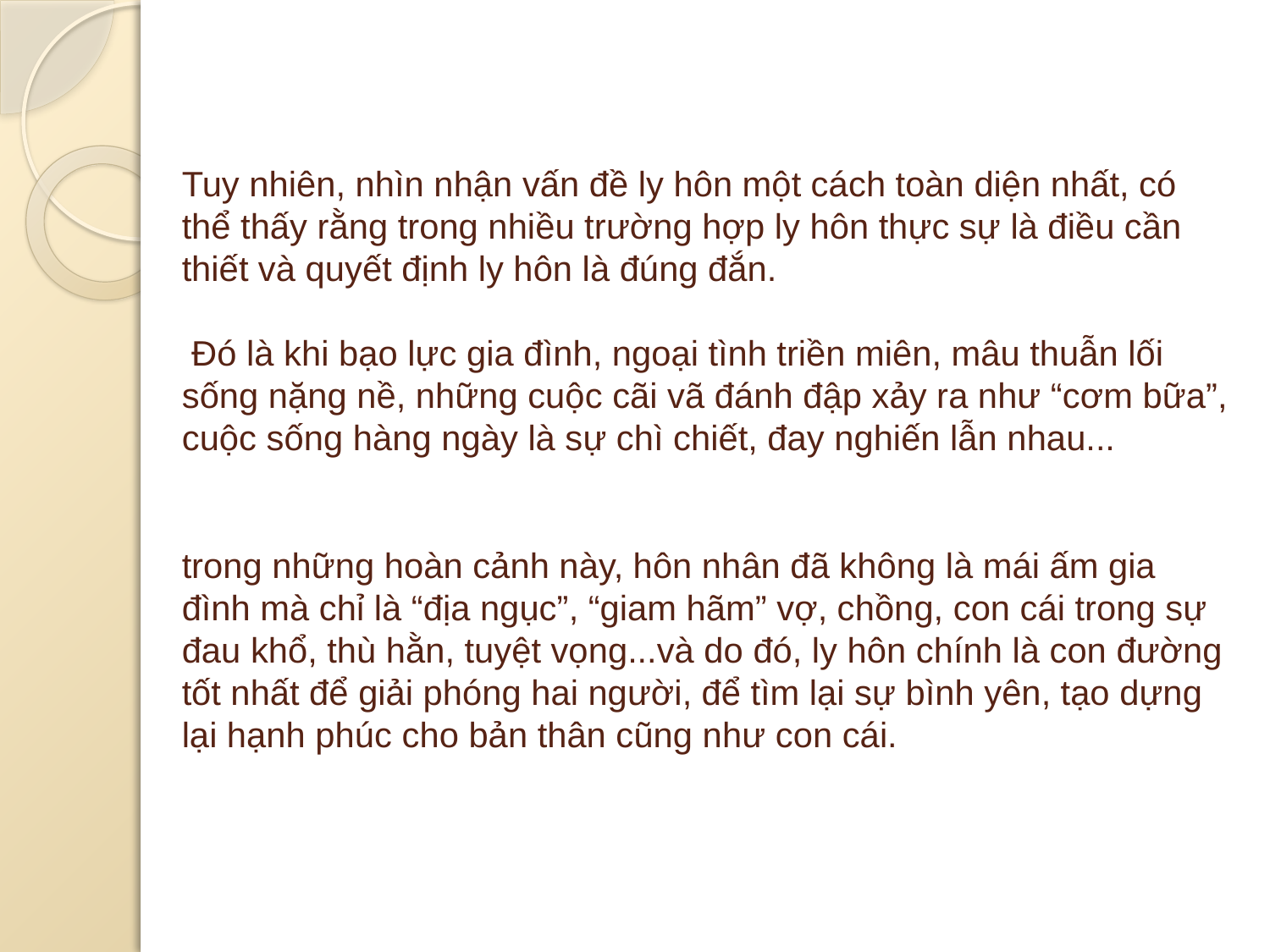

# Tuy nhiên, nhìn nhận vấn đề ly hôn một cách toàn diện nhất, có thể thấy rằng trong nhiều trường hợp ly hôn thực sự là điều cần thiết và quyết định ly hôn là đúng đắn. Đó là khi bạo lực gia đình, ngoại tình triền miên, mâu thuẫn lối sống nặng nề, những cuộc cãi vã đánh đập xảy ra như “cơm bữa”, cuộc sống hàng ngày là sự chì chiết, đay nghiến lẫn nhau... trong những hoàn cảnh này, hôn nhân đã không là mái ấm gia đình mà chỉ là “địa ngục”, “giam hãm” vợ, chồng, con cái trong sự đau khổ, thù hằn, tuyệt vọng...và do đó, ly hôn chính là con đường tốt nhất để giải phóng hai người, để tìm lại sự bình yên, tạo dựng lại hạnh phúc cho bản thân cũng như con cái.